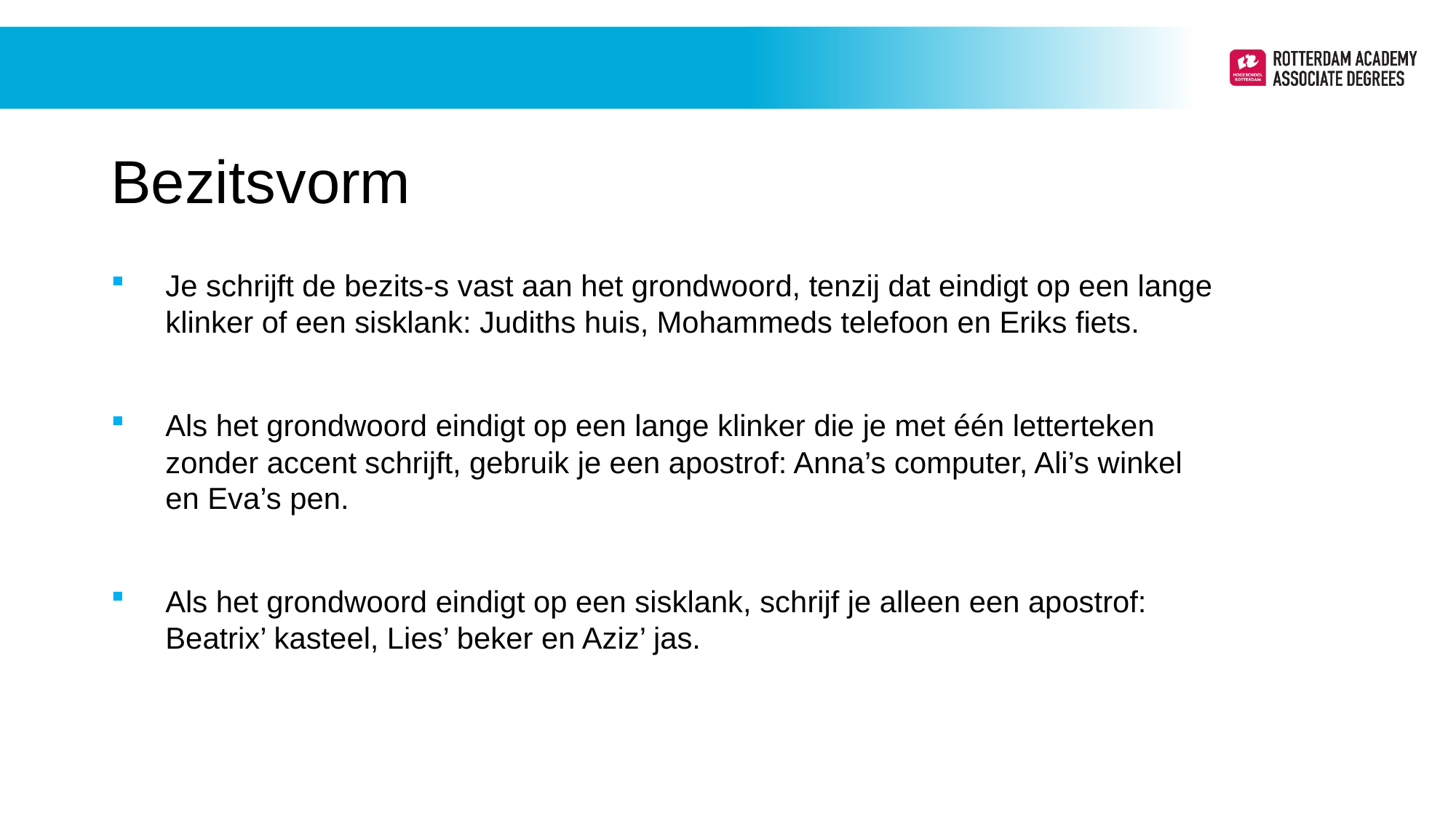

# Bezitsvorm
Je schrijft de bezits-s vast aan het grondwoord, tenzij dat eindigt op een lange klinker of een sisklank: Judiths huis, Mohammeds telefoon en Eriks fiets.

Als het grondwoord eindigt op een lange klinker die je met één letterteken zonder accent schrijft, gebruik je een apostrof: Anna’s computer, Ali’s winkel en Eva’s pen.

Als het grondwoord eindigt op een sisklank, schrijf je alleen een apostrof: Beatrix’ kasteel, Lies’ beker en Aziz’ jas.